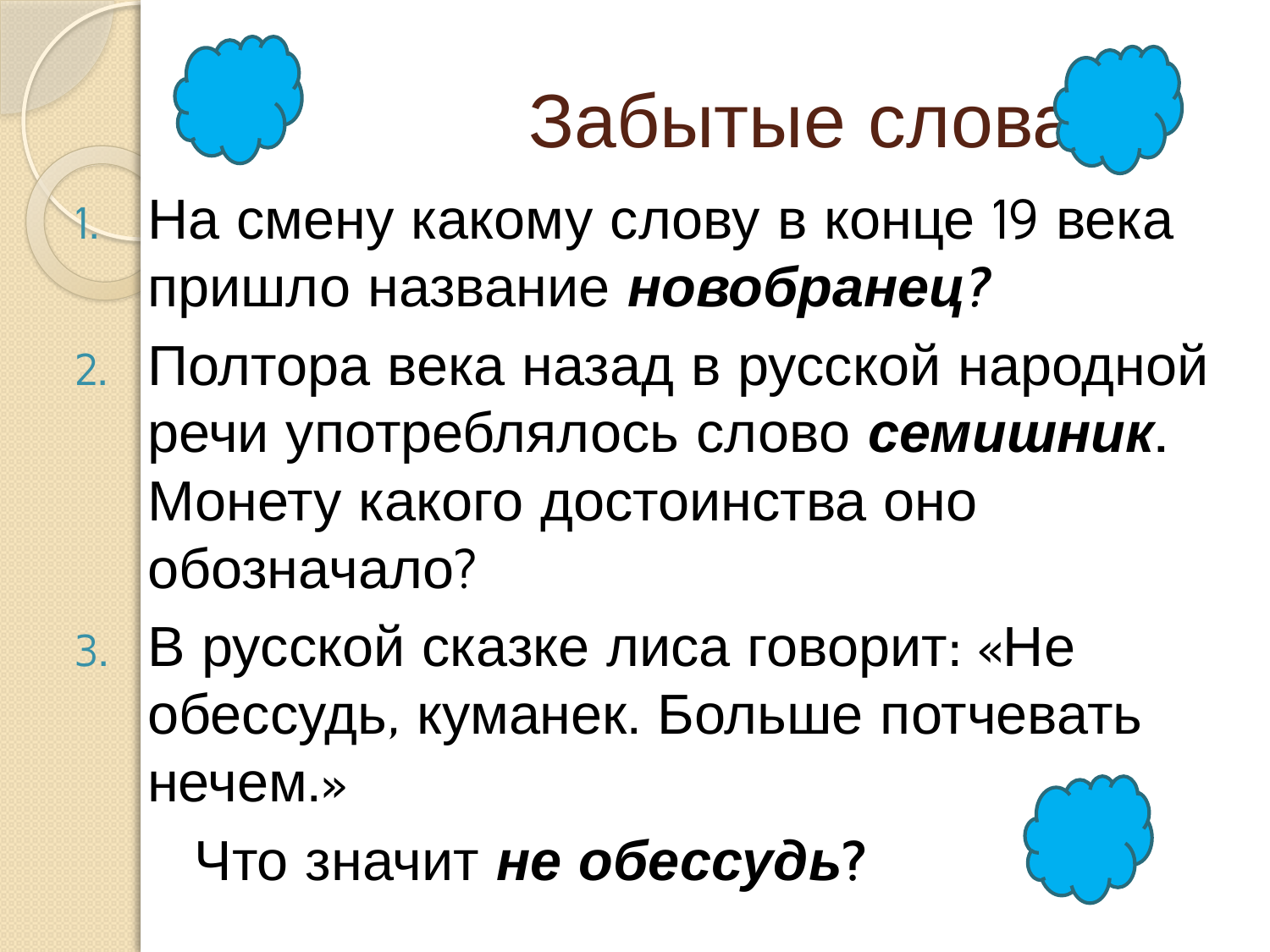

# Забытые слова

На смену какому слову в конце 19 века пришло название новобранец?
Полтора века назад в русской народной речи употреблялось слово семишник. Монету какого достоинства оно обозначало?
В русской сказке лиса говорит: «Не обессудь, куманек. Больше потчевать нечем.»
       Что значит не обессудь?